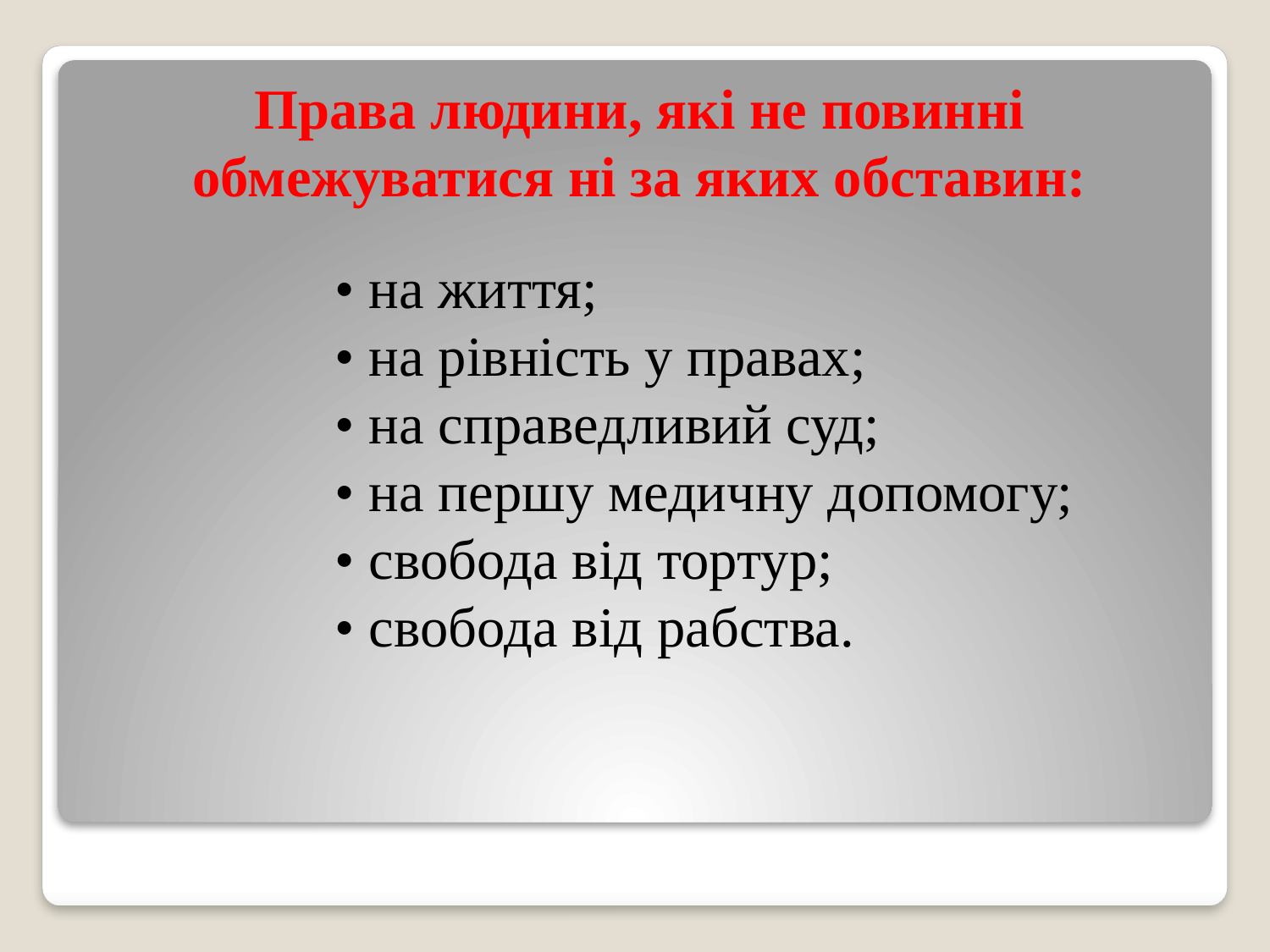

Права людини, які не повинні обмежуватися ні за яких обставин:
• на життя;
• на рівність у правах;
• на справедливий суд;
• на першу медичну допомогу;
• свобода від тортур;
• свобода від рабства.